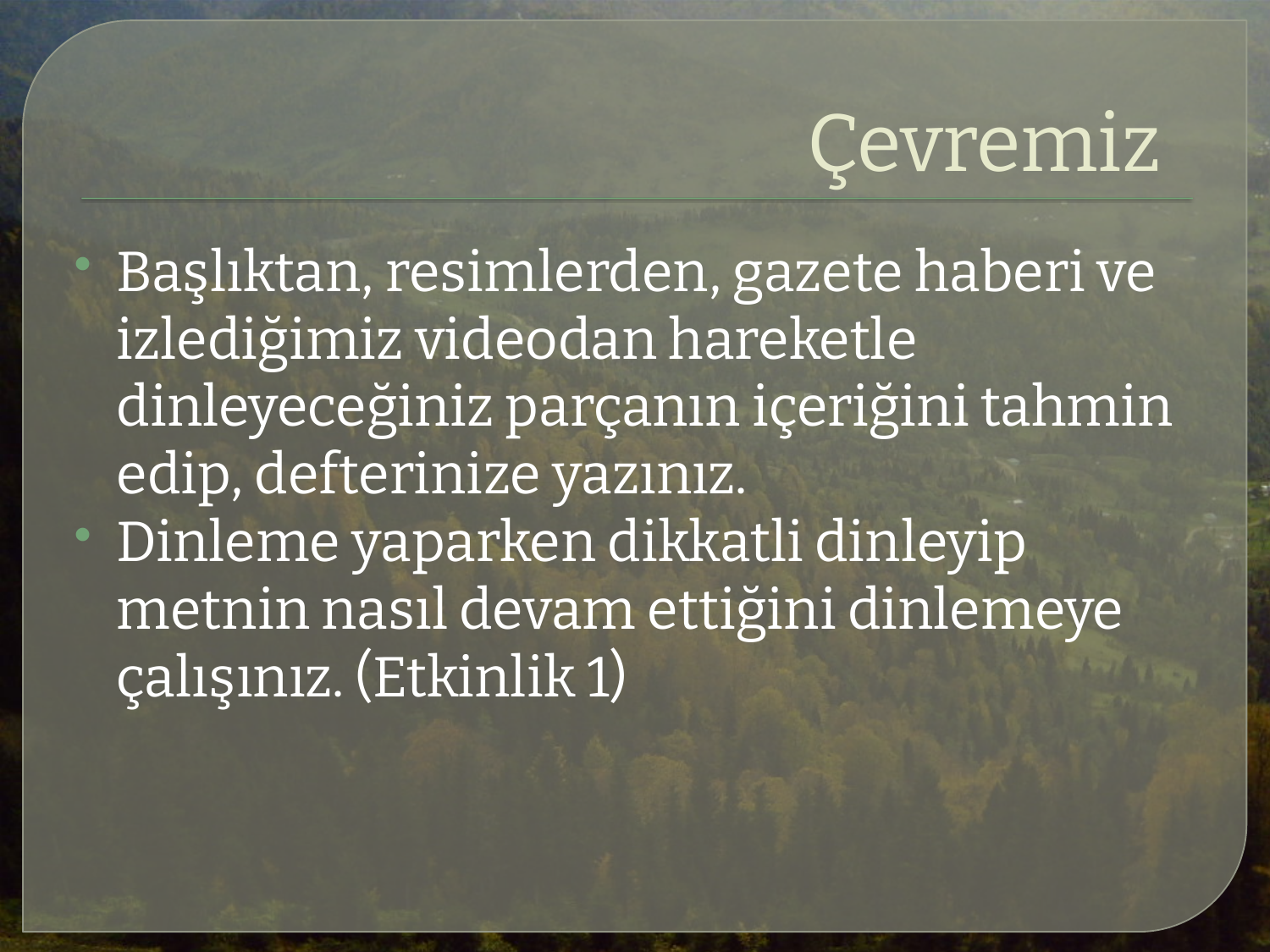

# Çevremiz
Başlıktan, resimlerden, gazete haberi ve izlediğimiz videodan hareketle dinleyeceğiniz parçanın içeriğini tahmin edip, defterinize yazınız.
Dinleme yaparken dikkatli dinleyip metnin nasıl devam ettiğini dinlemeye çalışınız. (Etkinlik 1)